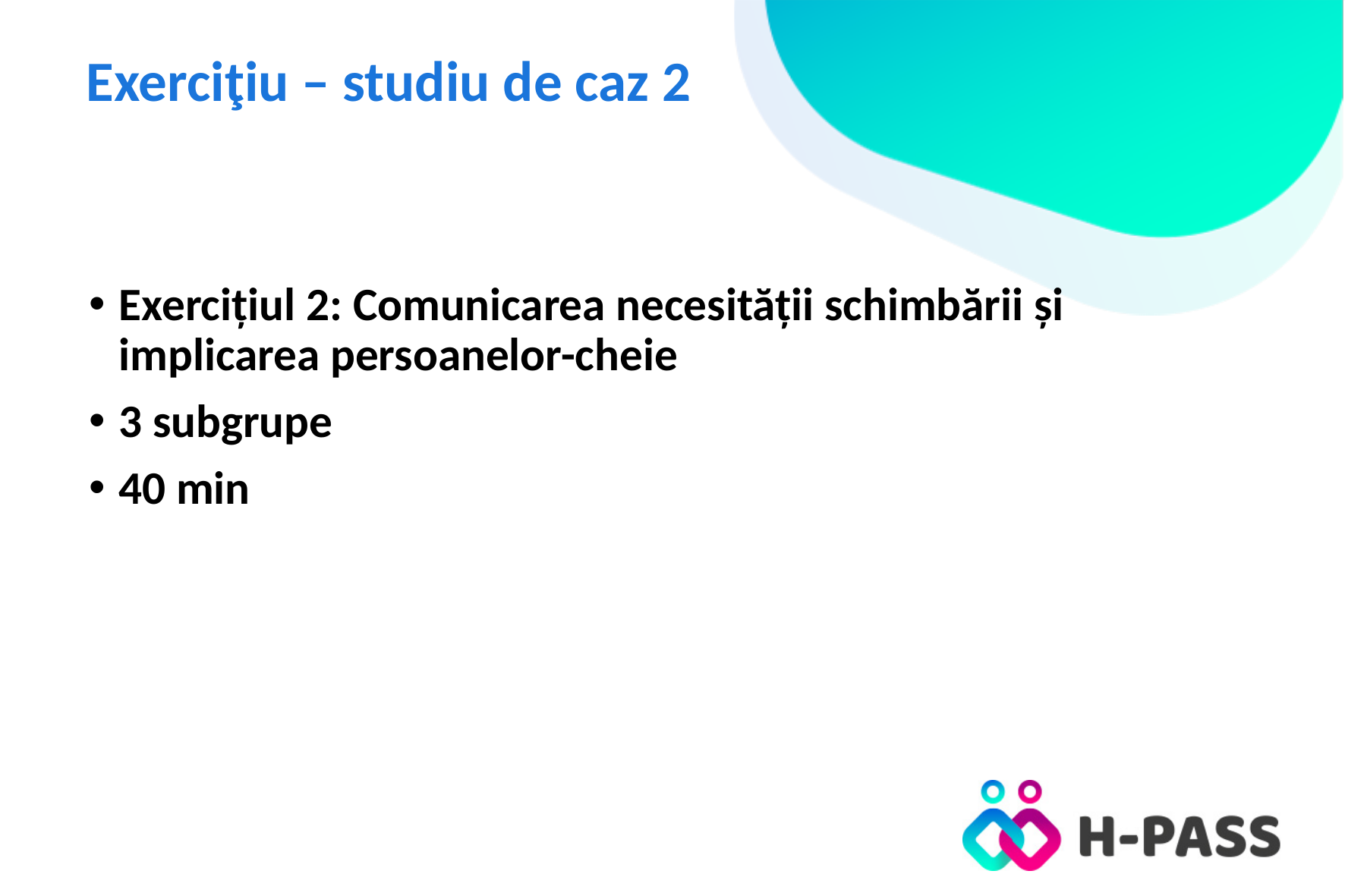

# Exerciţiu – studiu de caz 2
Exercițiul 2: Comunicarea necesității schimbării și implicarea persoanelor-cheie
3 subgrupe
40 min